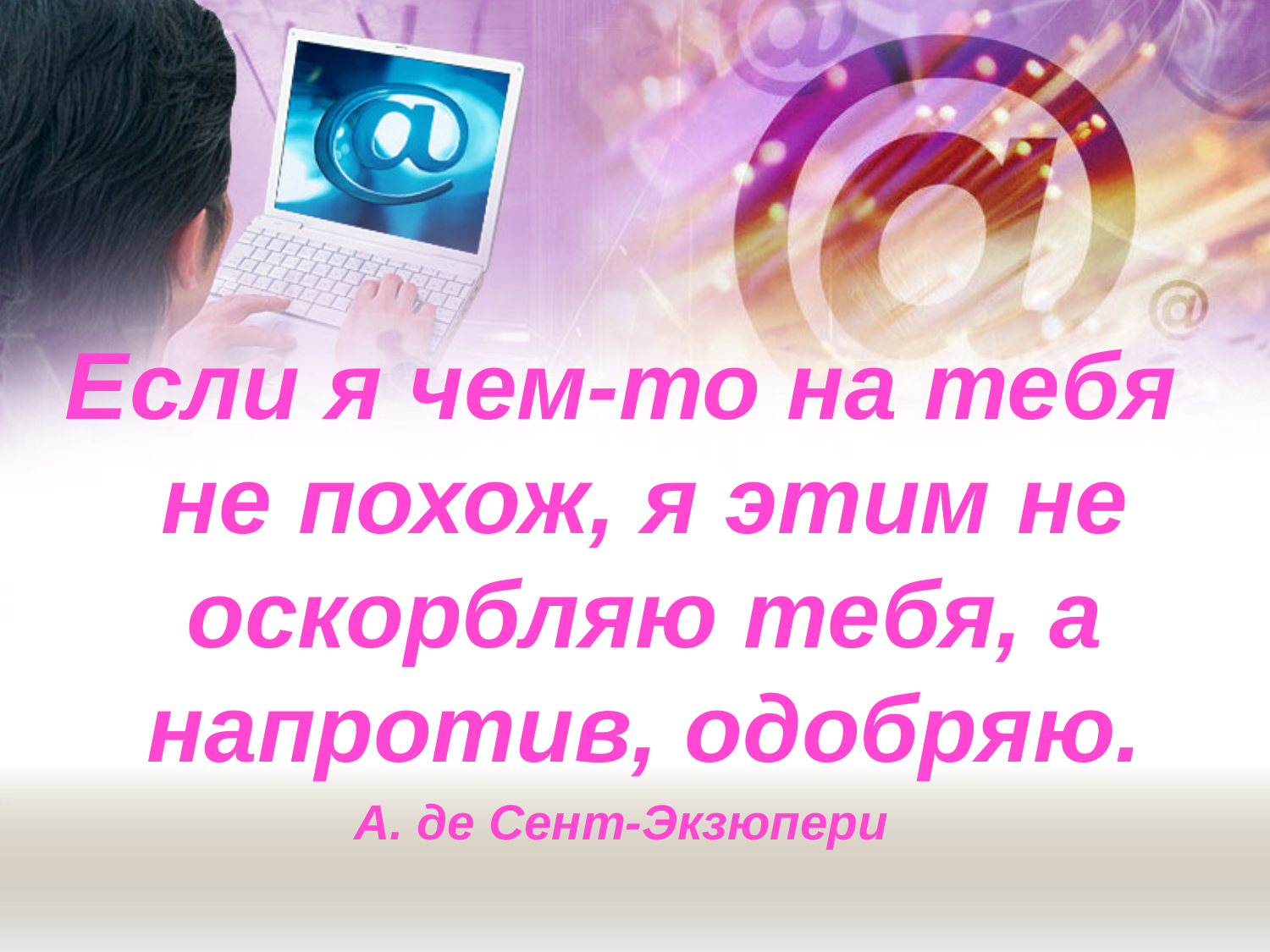

Если я чем-то на тебя не похож, я этим не оскорбляю тебя, а напротив, одобряю.
А. де Сент-Экзюпери